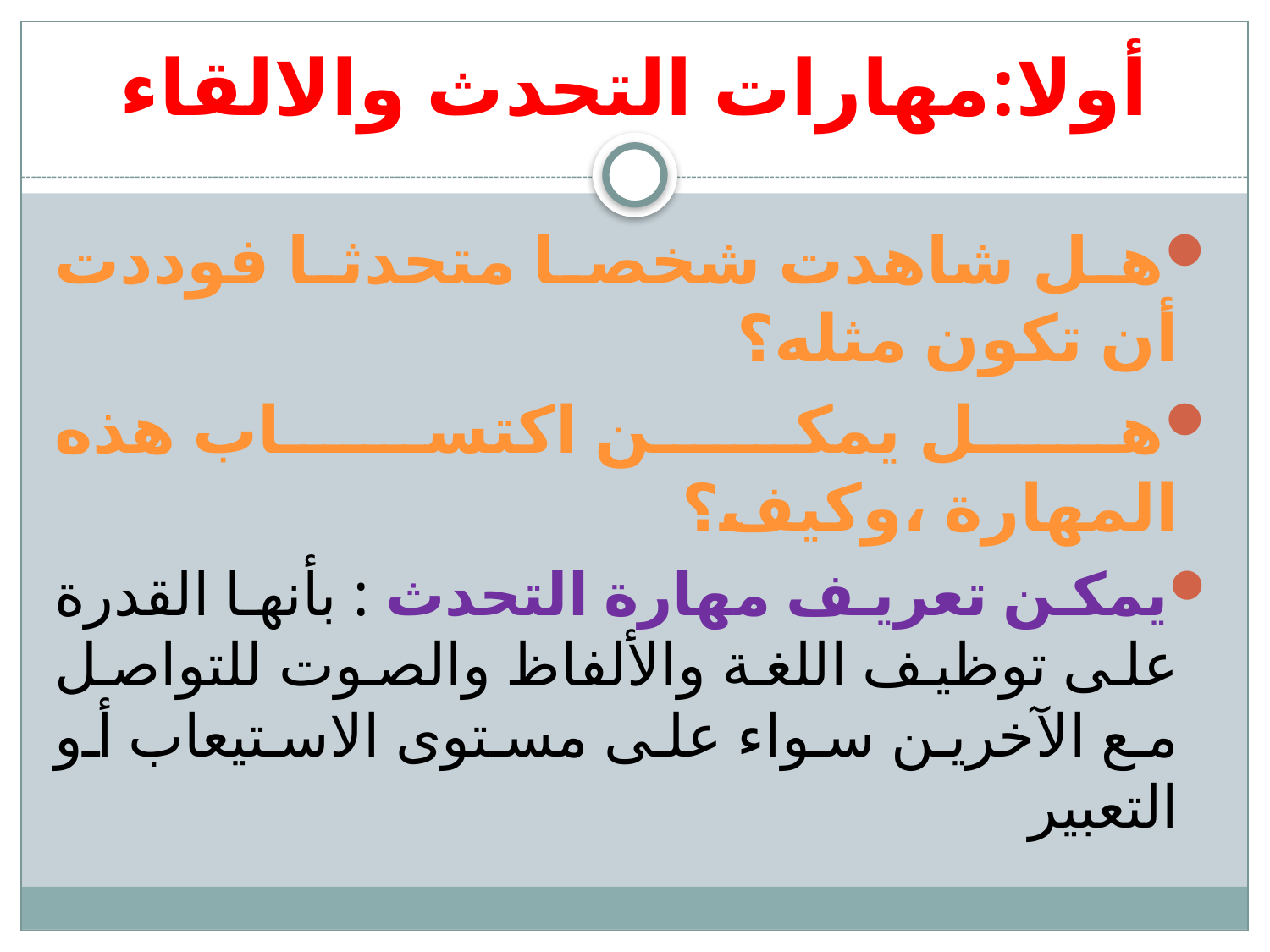

# أولا:مهارات التحدث والالقاء
هل شاهدت شخصا متحدثا فوددت أن تكون مثله؟
هل يمكن اكتساب هذه المهارة ،وكيف؟
يمكن تعريف مهارة التحدث : بأنها القدرة على توظيف اللغة والألفاظ والصوت للتواصل مع الآخرين سواء على مستوى الاستيعاب أو التعبير